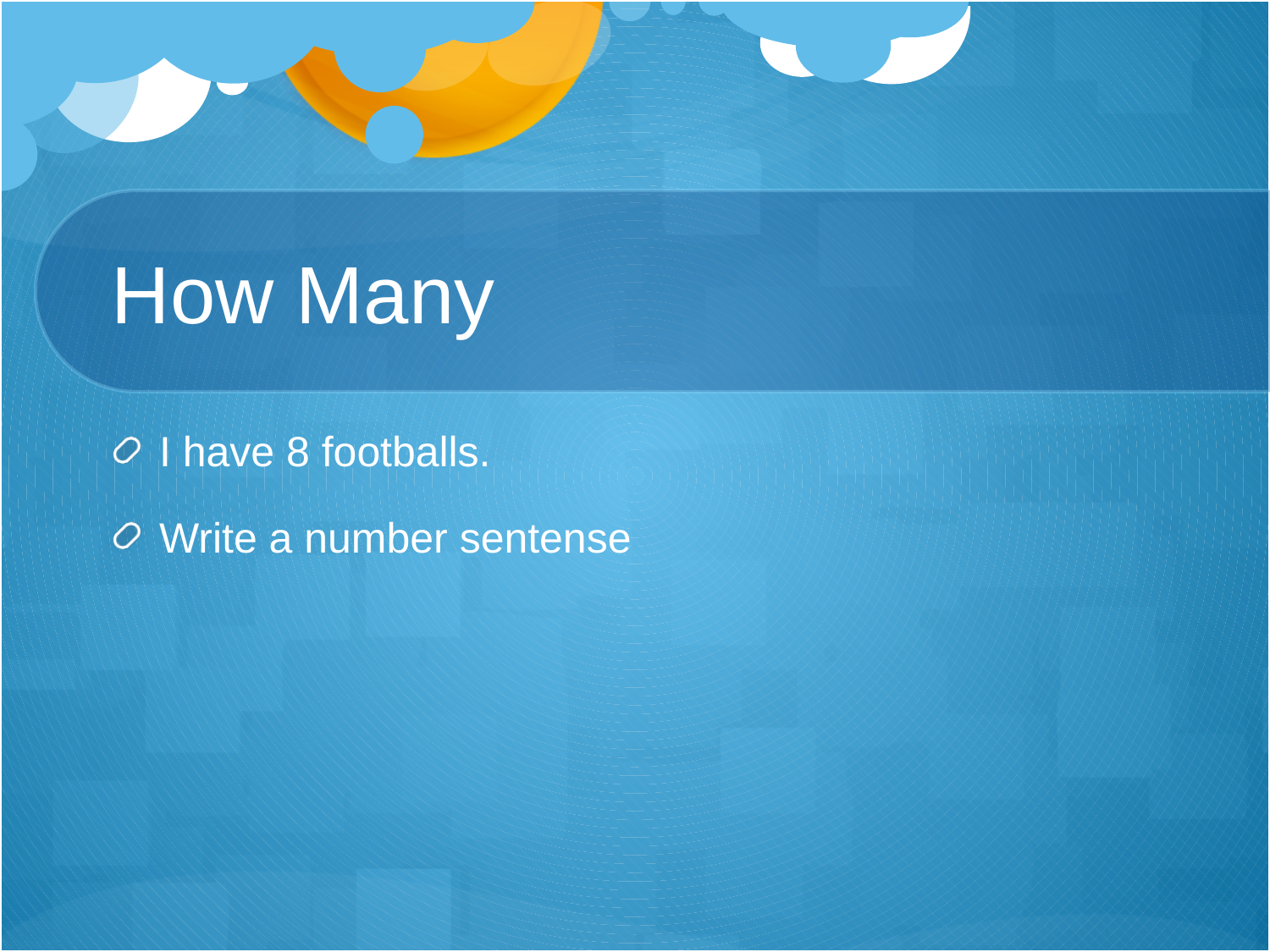

# How Many
I have 8 footballs.
Write a number sentense